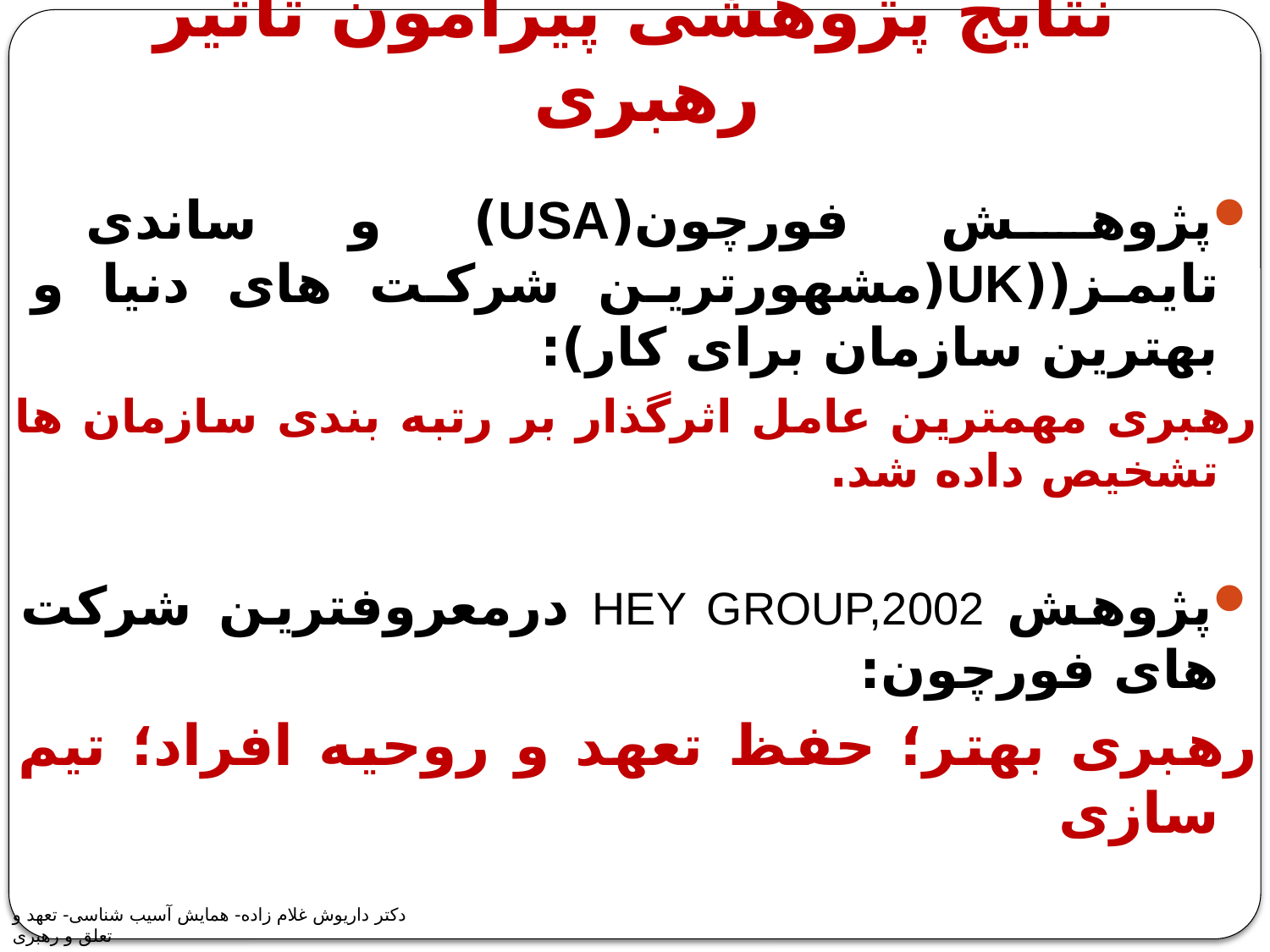

# نتایج پژوهشی پیرامون تاثیر رهبری
پژوهش فورچون(USA) و ساندی تایمز((UK(مشهورترین شرکت های دنیا و بهترین سازمان برای کار):
رهبری مهمترین عامل اثرگذار بر رتبه بندی سازمان ها تشخیص داده شد.

پژوهش HEY GROUP,2002 درمعروفترین شرکت های فورچون:
رهبری بهتر؛ حفظ تعهد و روحیه افراد؛ تیم سازی

 پژوهش موسسه اکسنتر؛ قیمت سهام شرکت های دارای رهبری خوب، 900درصد افزایش داشته است.
دکتر داریوش غلام زاده- همایش آسیب شناسی- تعهد و تعلق و رهبری